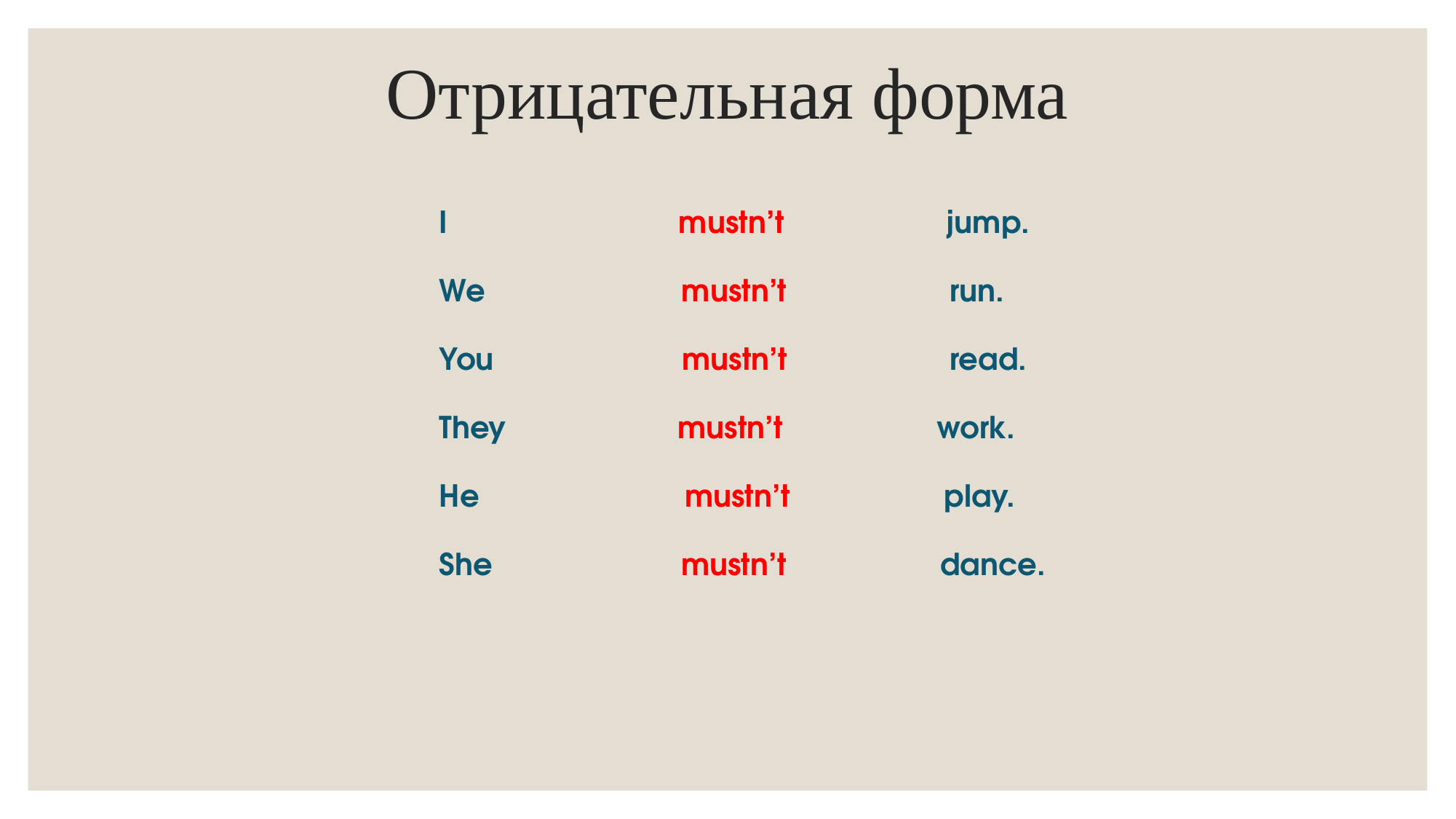

# Отрицательная форма
I                           mustn’t                   jump.
We                       mustn’t                   run.
You                      mustn’t                   read.
They                    mustn’t                  work.
He                        mustn’t                  play.
She                      mustn’t                  dance.